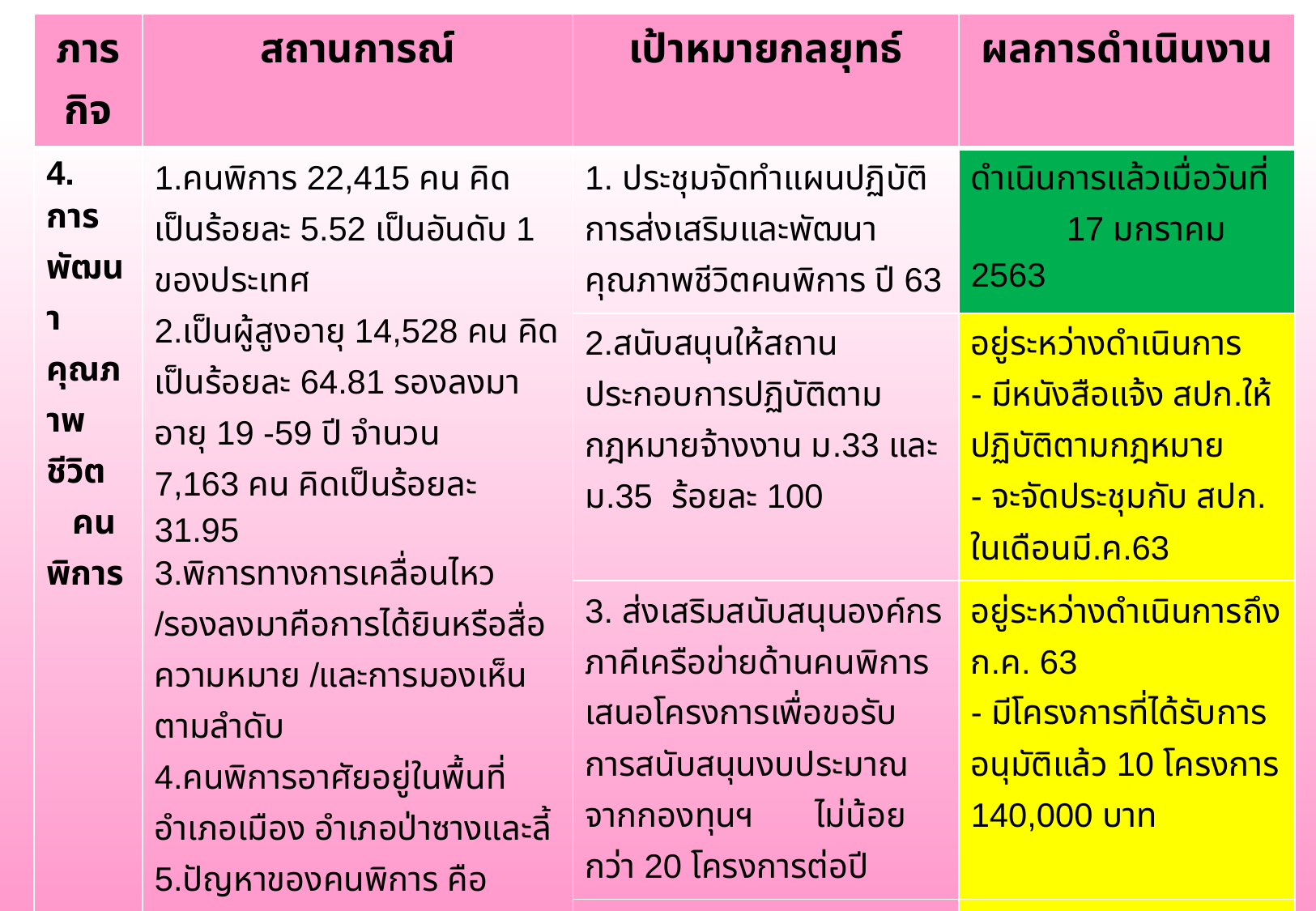

| ภารกิจ | สถานการณ์ | เป้าหมายกลยุทธ์ | ผลการดำเนินงาน |
| --- | --- | --- | --- |
| 4. การพัฒนาคุณภาพชีวิต คนพิการ | 1.คนพิการ 22,415 คน คิดเป็นร้อยละ 5.52 เป็นอันดับ 1 ของประเทศ 2.เป็นผู้สูงอายุ 14,528 คน คิดเป็นร้อยละ 64.81 รองลงมาอายุ 19 -59 ปี จำนวน 7,163 คน คิดเป็นร้อยละ 31.95 3.พิการทางการเคลื่อนไหว /รองลงมาคือการได้ยินหรือสื่อความหมาย /และการมองเห็น ตามลำดับ 4.คนพิการอาศัยอยู่ในพื้นที่ อำเภอเมือง อำเภอป่าซางและลี้ 5.ปัญหาของคนพิการ คือ ครอบครัวมีรายได้น้อย/ ไม่ได้รับการศึกษา (ศูนย์บริการคนพิการจังหวัดลำพูน,2562) | 1. ประชุมจัดทำแผนปฏิบัติการส่งเสริมและพัฒนาคุณภาพชีวิตคนพิการ ปี 63 | ดำเนินการแล้วเมื่อวันที่ 17 มกราคม 2563 |
|  |  | 2.สนับสนุนให้สถานประกอบการปฏิบัติตามกฎหมายจ้างงาน ม.33 และ ม.35 ร้อยละ 100 | อยู่ระหว่างดำเนินการ - มีหนังสือแจ้ง สปก.ให้ปฏิบัติตามกฎหมาย - จะจัดประชุมกับ สปก. ในเดือนมี.ค.63 |
|  |  | 3. ส่งเสริมสนับสนุนองค์กร ภาคีเครือข่ายด้านคนพิการเสนอโครงการเพื่อขอรับการสนับสนุนงบประมาณจากกองทุนฯ ไม่น้อยกว่า 20 โครงการต่อปี | อยู่ระหว่างดำเนินการถึง ก.ค. 63 - มีโครงการที่ได้รับการอนุมัติแล้ว 10 โครงการ 140,000 บาท |
|  |  | 4. ส่งเสริมอาชีพแก่คนพิการและผู้ดูแล ในรูปแบบการกู้ยืมเงินผ่านกองทุน ไม่น้อยกว่า 100 รายต่อปี | อยู่ระหว่างดำเนินการ - มีคนพิการที่ได้รับการอนุมัติให้กู้ยืมเงินแล้ว 21 ราย 1,200,000.- |
|  |  | 5.ส่งเสริมการเข้าถึงสิทธิ์สวัสดิการคนพิการโดยผ่านศูนย์บริการคนพิการ ไม่น้อยกว่า 3.000 คน | อยู่ระหว่างดำเนินการถึง ก.ย.63 - ออกบัตร/ต่ออายุบัตร - รับบริการผู้ช่วยคนพิการ - ปรับสภาพแวดล้อมและที่อยู่อาศัย/กายอุปกรณ์/เงินกู้ยืม |